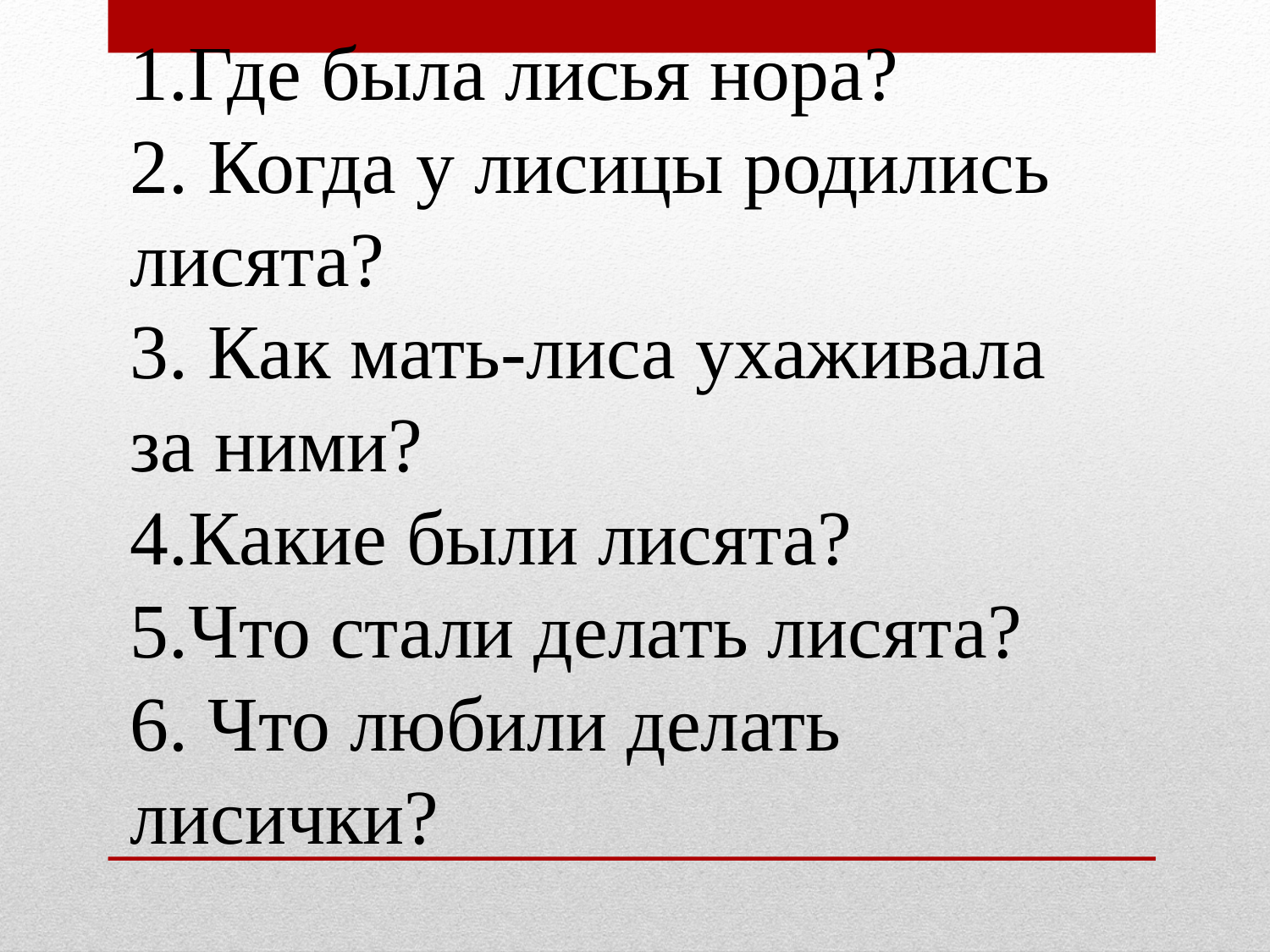

1.Где была лисья нора?
2. Когда у лисицы родились лисята?
3. Как мать-лиса ухаживала за ними?
4.Какие были лисята?
5.Что стали делать лисята?
6. Что любили делать лисички?